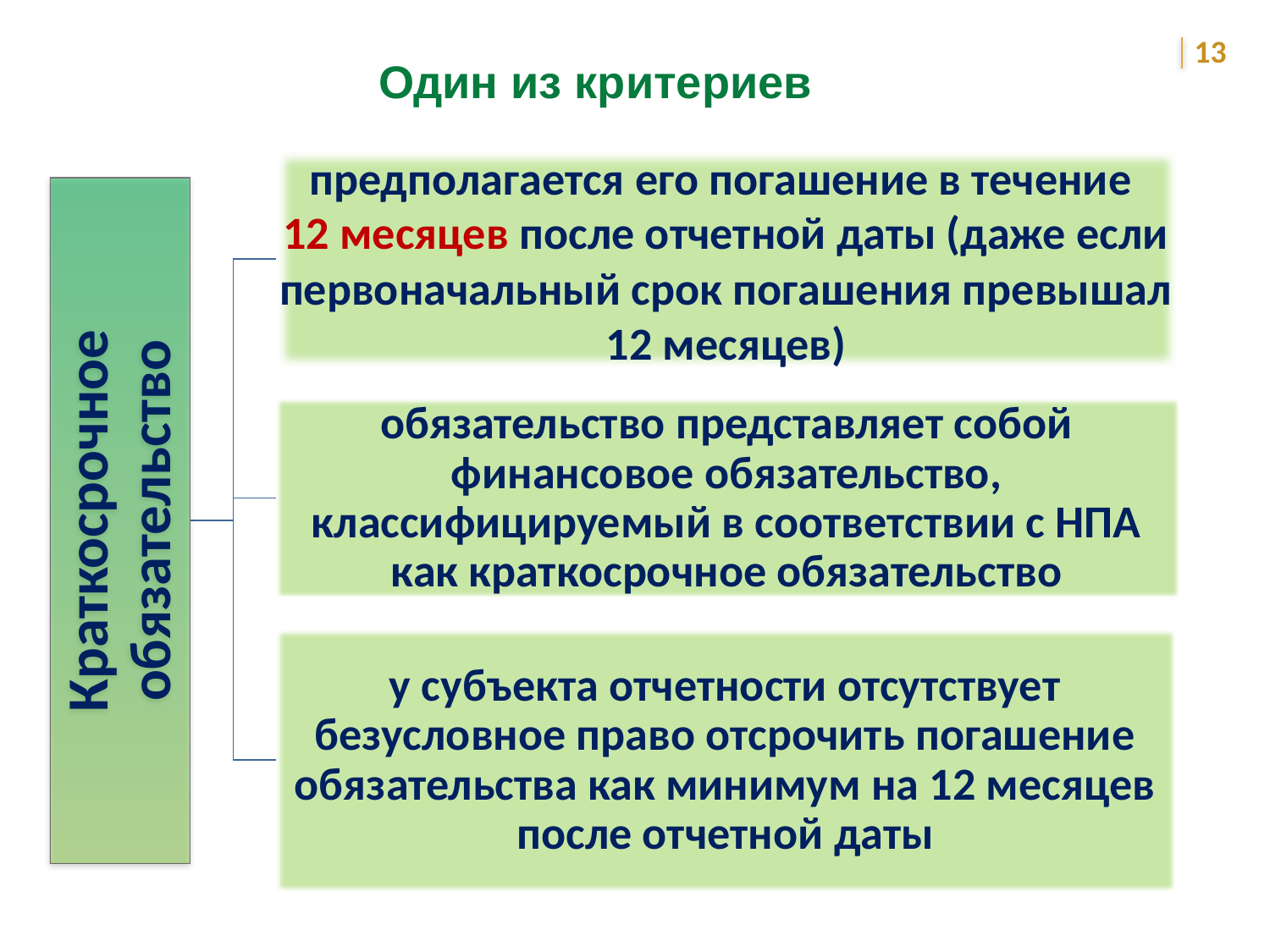

13
Один из критериев

Краткосрочное обязательство
предполагается его погашение в течение
12 месяцев после отчетной даты (даже если первоначальный срок погашения превышал 12 месяцев)
обязательство представляет собой финансовое обязательство, классифицируемый в соответствии с НПА как краткосрочное обязательство
у субъекта отчетности отсутствует безусловное право отсрочить погашение обязательства как минимум на 12 месяцев после отчетной даты